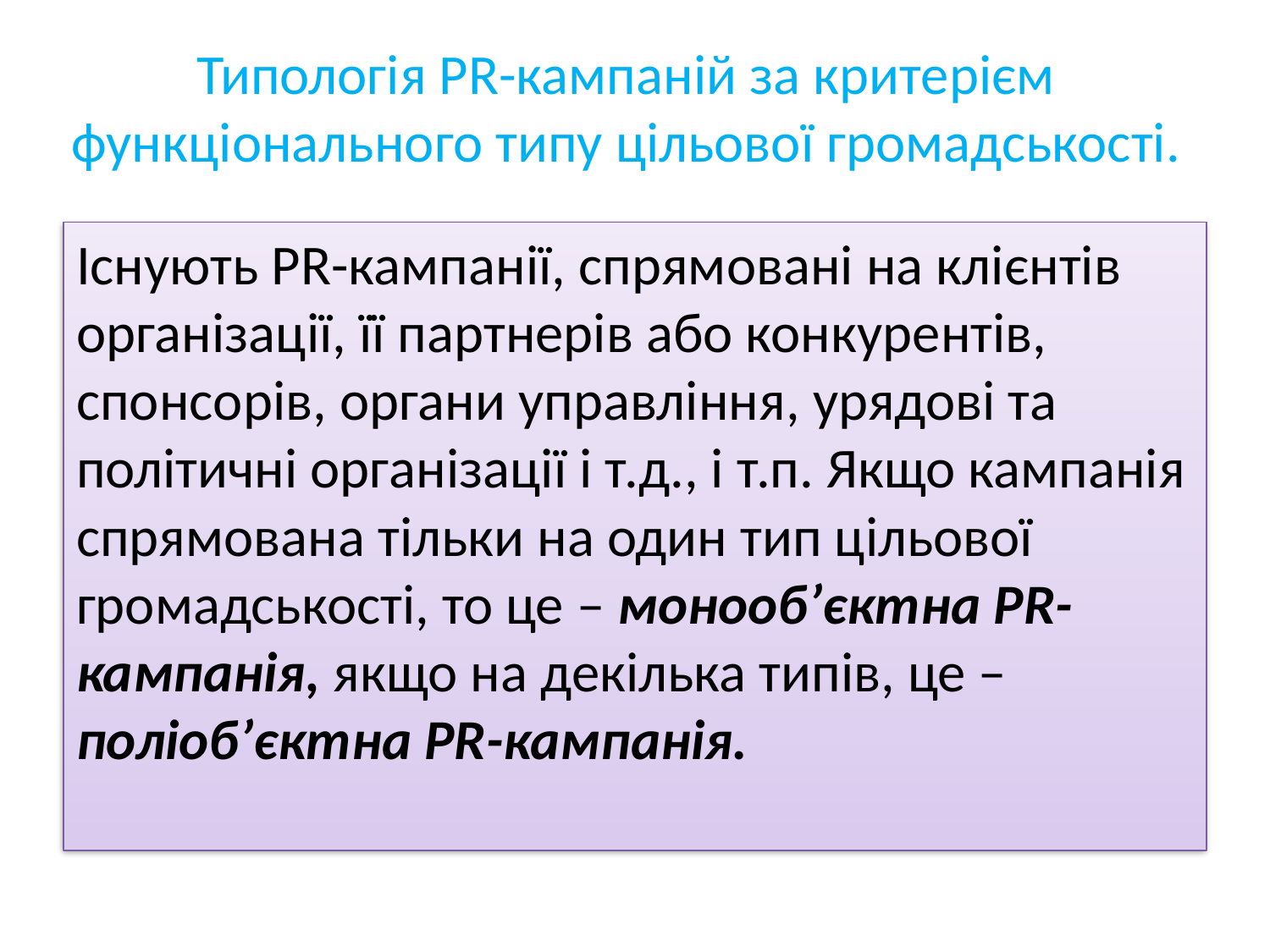

# Типологія PR-кампаній за критерієм функціонального типу цільової громадськості.
Існують PR-кампанії, спрямовані на клієнтів організації, її партнерів або конкурентів, спонсорів, органи управління, урядові та політичні організації і т.д., і т.п. Якщо кампанія спрямована тільки на один тип цільової громадськості, то це – монооб’єктна PR-кампанія, якщо на декілька типів, це – поліоб’єктна PR-кампанія.